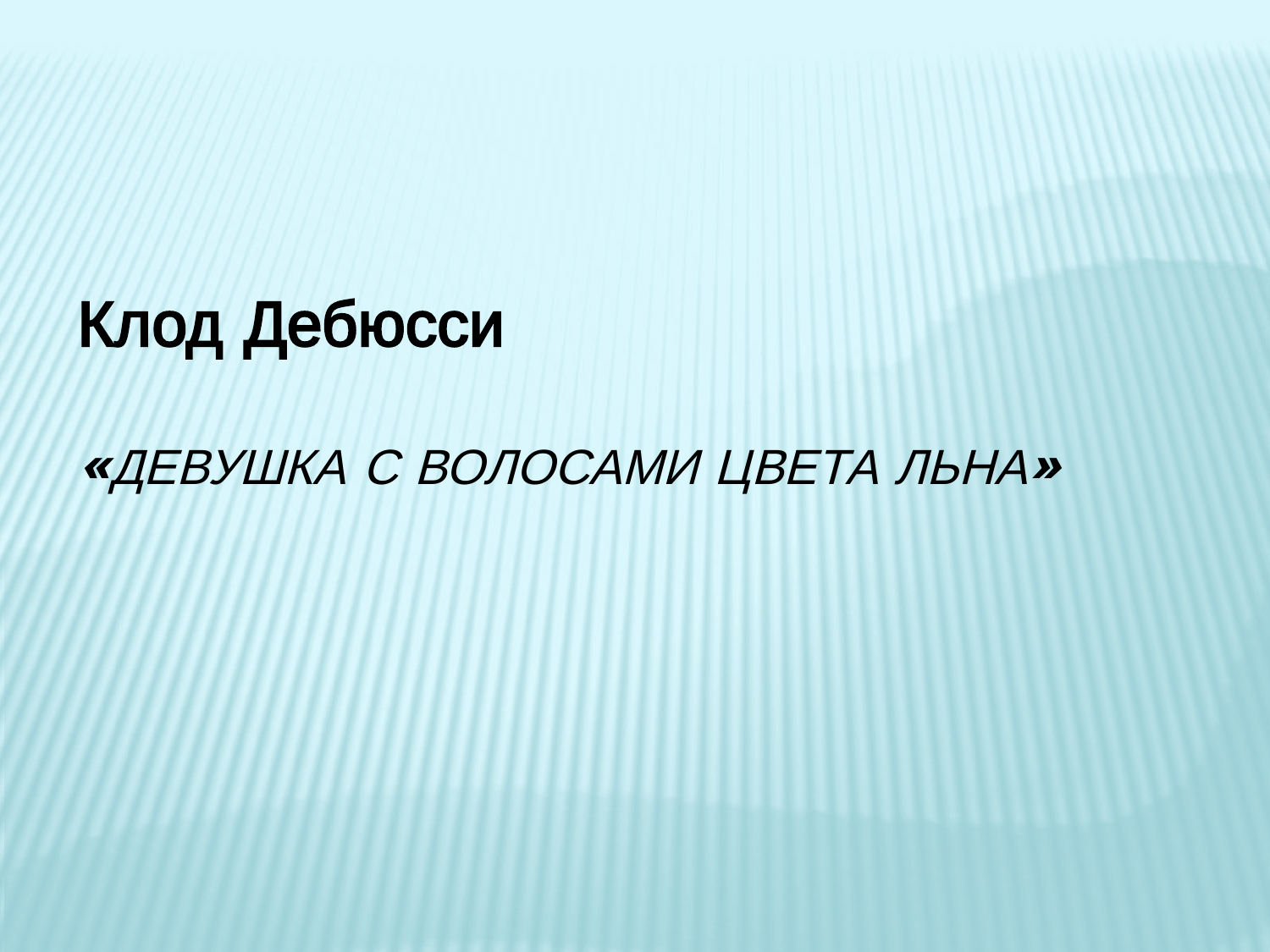

Клод Дебюсси

«ДЕВУШКА С ВОЛОСАМИ ЦВЕТА ЛЬНА»